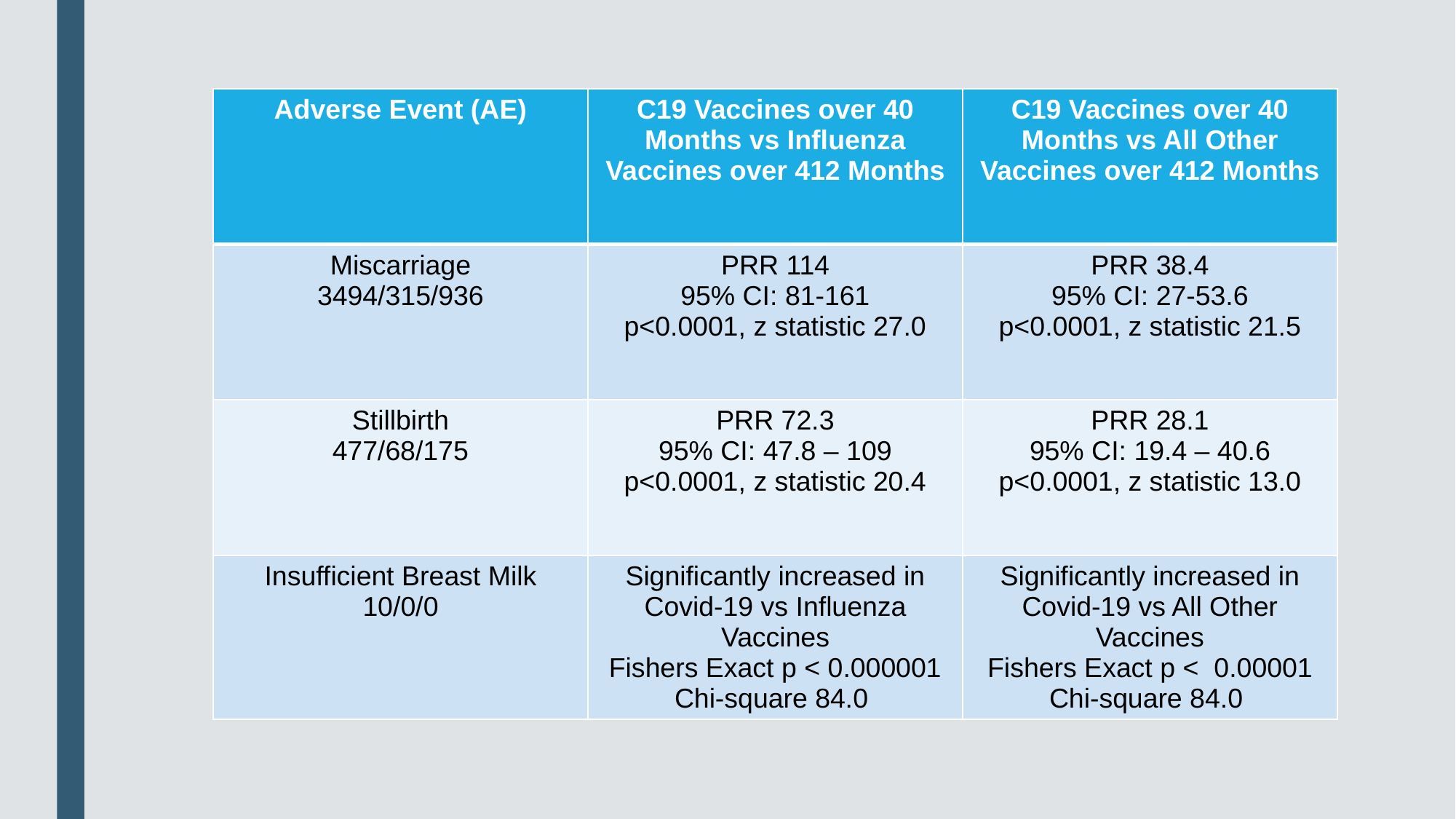

| Adverse Event (AE) | C19 Vaccines over 40 Months vs Influenza Vaccines over 412 Months | C19 Vaccines over 40 Months vs All Other Vaccines over 412 Months |
| --- | --- | --- |
| Miscarriage 3494/315/936 | PRR 114 95% CI: 81-161 p<0.0001, z statistic 27.0 | PRR 38.4 95% CI: 27-53.6 p<0.0001, z statistic 21.5 |
| Stillbirth 477/68/175 | PRR 72.3 95% CI: 47.8 – 109 p<0.0001, z statistic 20.4 | PRR 28.1 95% CI: 19.4 – 40.6 p<0.0001, z statistic 13.0 |
| Insufficient Breast Milk 10/0/0 | Significantly increased in Covid-19 vs Influenza Vaccines Fishers Exact p < 0.000001 Chi-square 84.0 | Significantly increased in Covid-19 vs All Other Vaccines Fishers Exact p < 0.00001 Chi-square 84.0 |